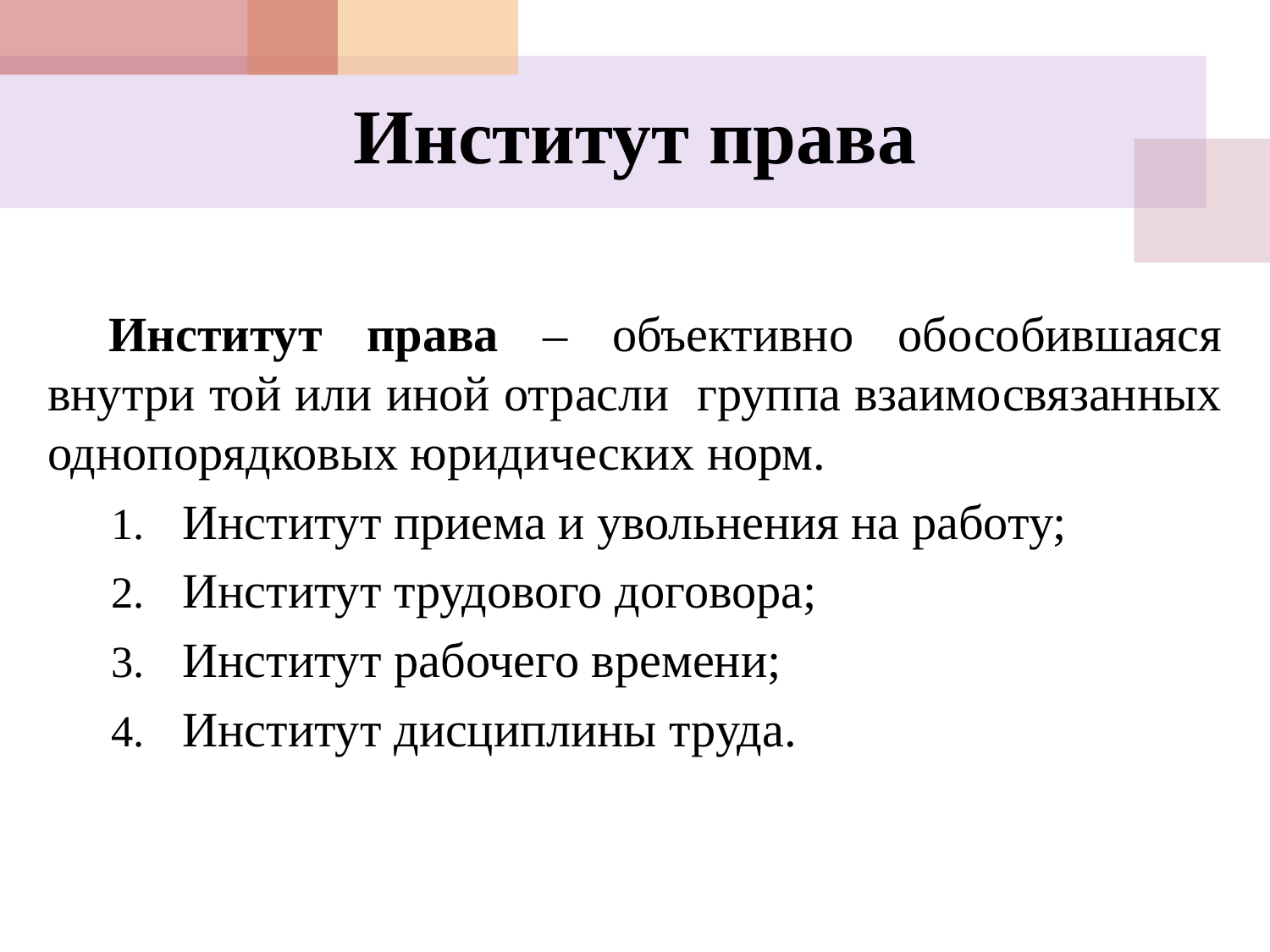

# Институт права
Институт права – объективно обособившаяся внутри той или иной отрасли  группа взаимосвязанных однопорядковых юридических норм.
Институт приема и увольнения на работу;
Институт трудового договора;
Институт рабочего времени;
Институт дисциплины труда.